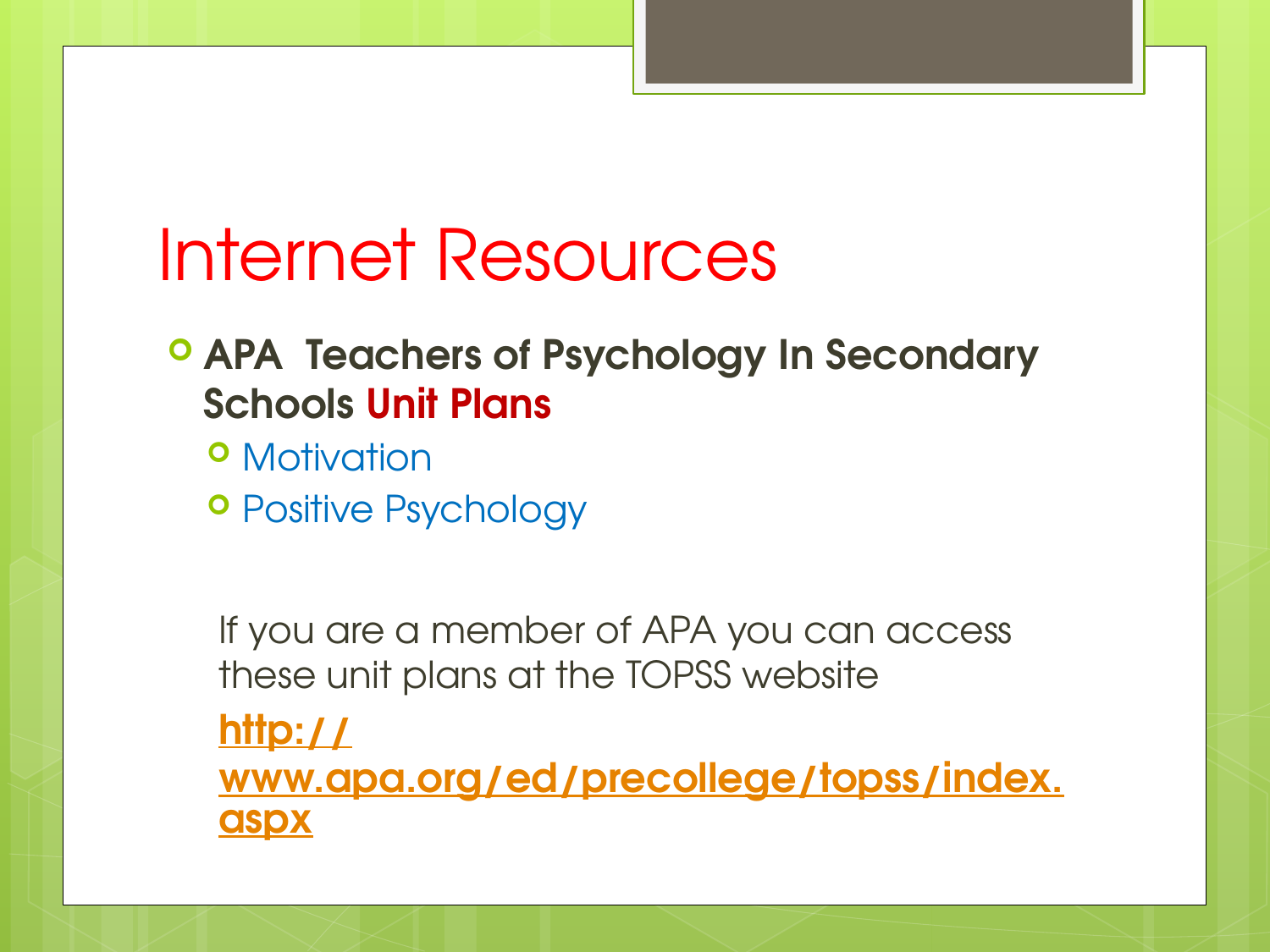

# Internet Resources
APA  Teachers of Psychology In Secondary Schools Unit Plans
Motivation
Positive Psychology

If you are a member of APA you can access these unit plans at the TOPSS website
http://www.apa.org/ed/precollege/topss/index.aspx